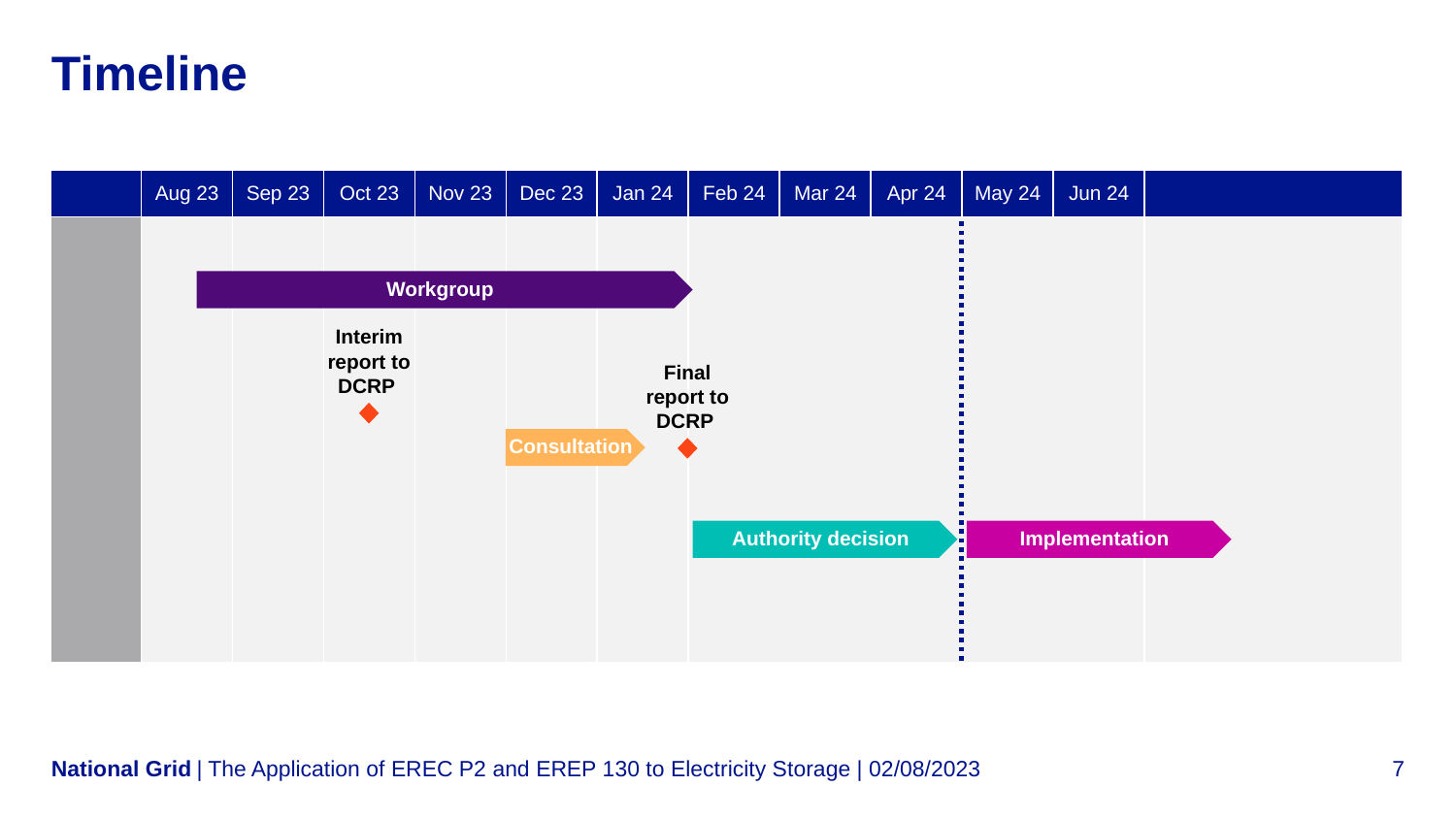

# Timeline
|  | Aug 23 | Sep 23 | Oct 23 | Nov 23 | Dec 23 | Jan 24 | Feb 24 | Mar 24 | Apr 24 | May 24 | Jun 24 |  |
| --- | --- | --- | --- | --- | --- | --- | --- | --- | --- | --- | --- | --- |
|  |  |  |  |  |  |  |  |  |  |  |  |  |
Workgroup
Interim report to DCRP
Final report to DCRP

Consultation

Authority decision
Implementation
| The Application of EREC P2 and EREP 130 to Electricity Storage | 02/08/2023